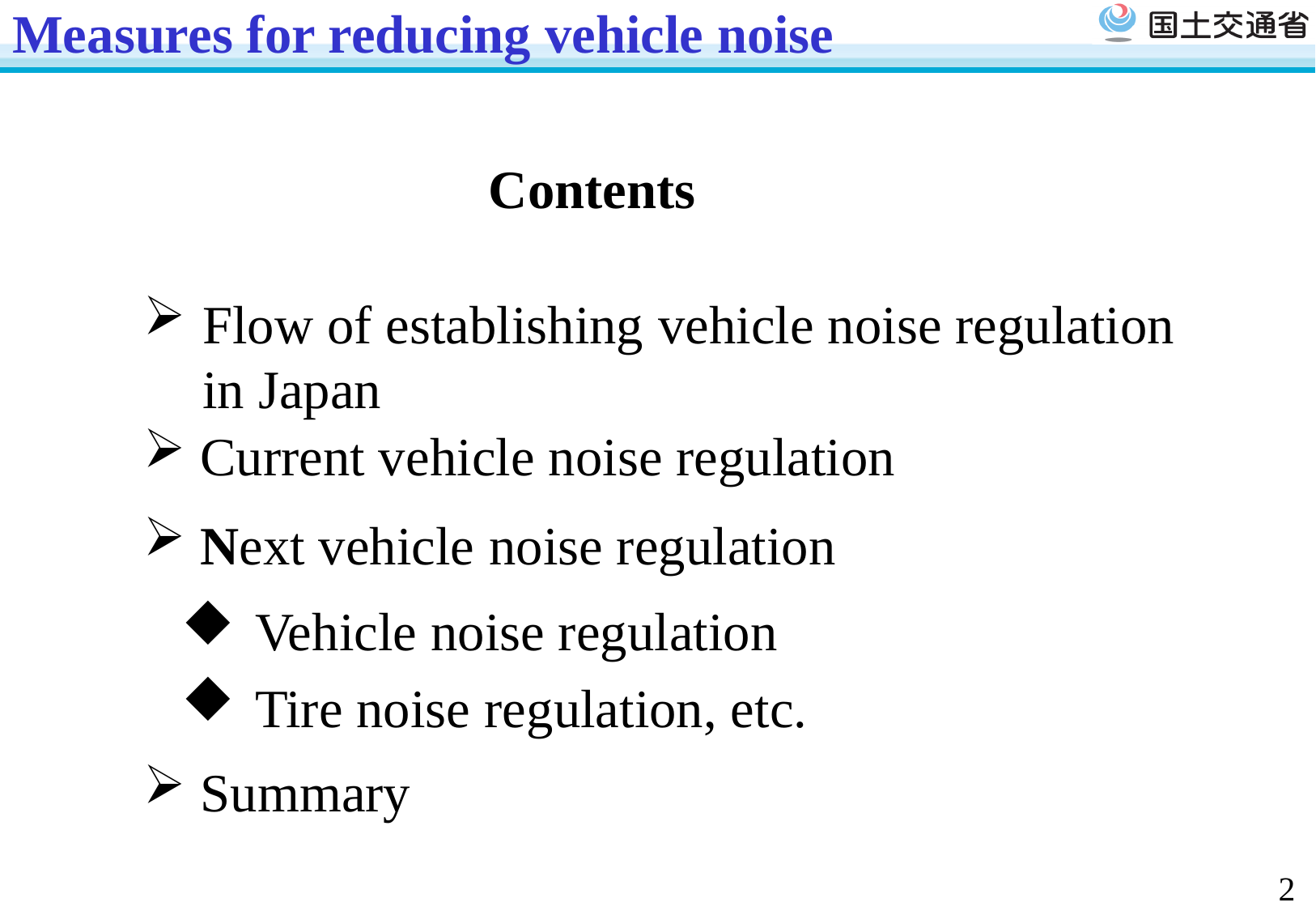

# Measures for reducing vehicle noise
Contents
Flow of establishing vehicle noise regulation in Japan
 Current vehicle noise regulation
 Next vehicle noise regulation
 Vehicle noise regulation
 Tire noise regulation, etc.
 Summary
2